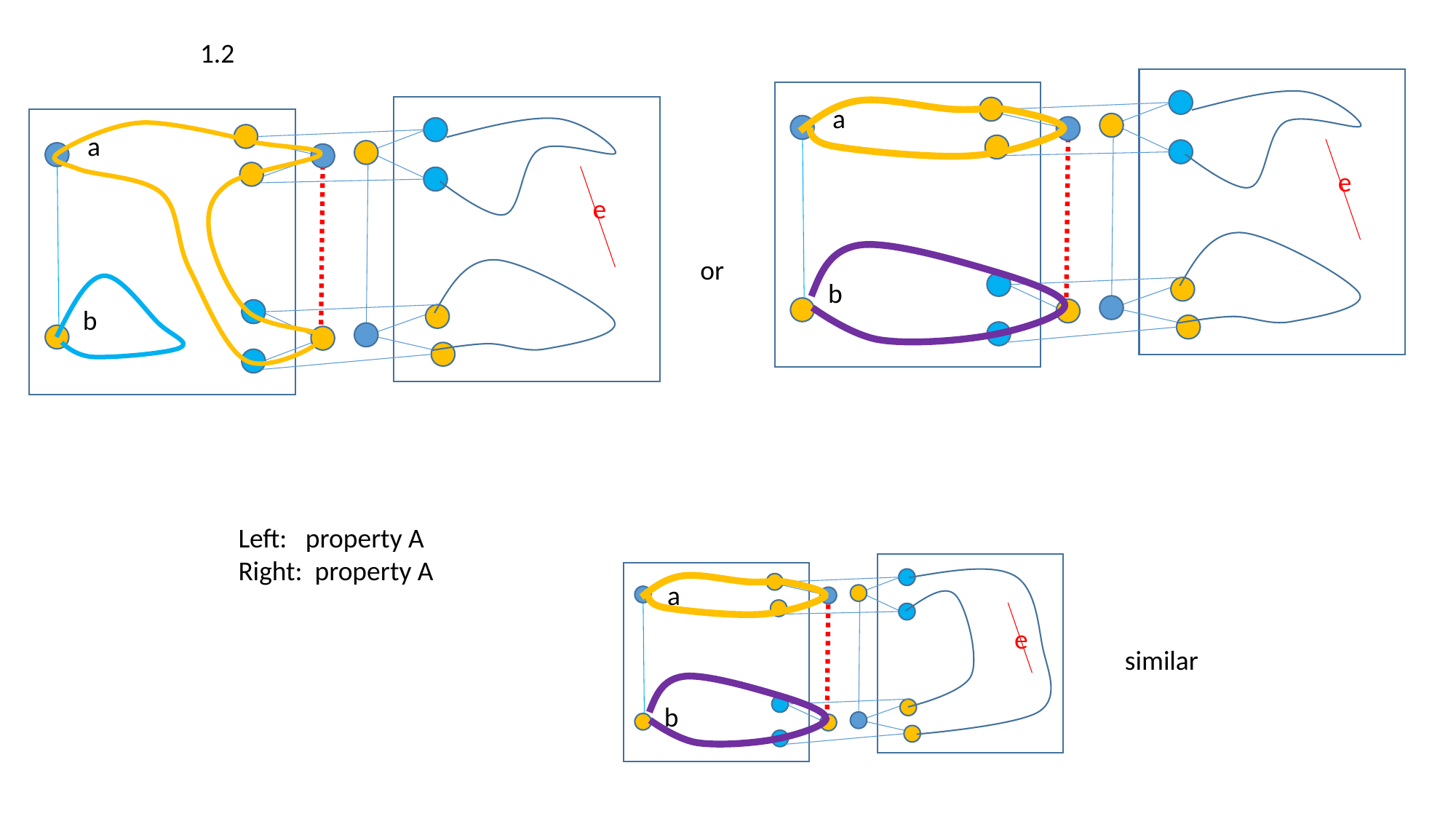

1.2

a

e
b

a

e
b

or

Left:   property A
Right:  property A

a

e
b

similar